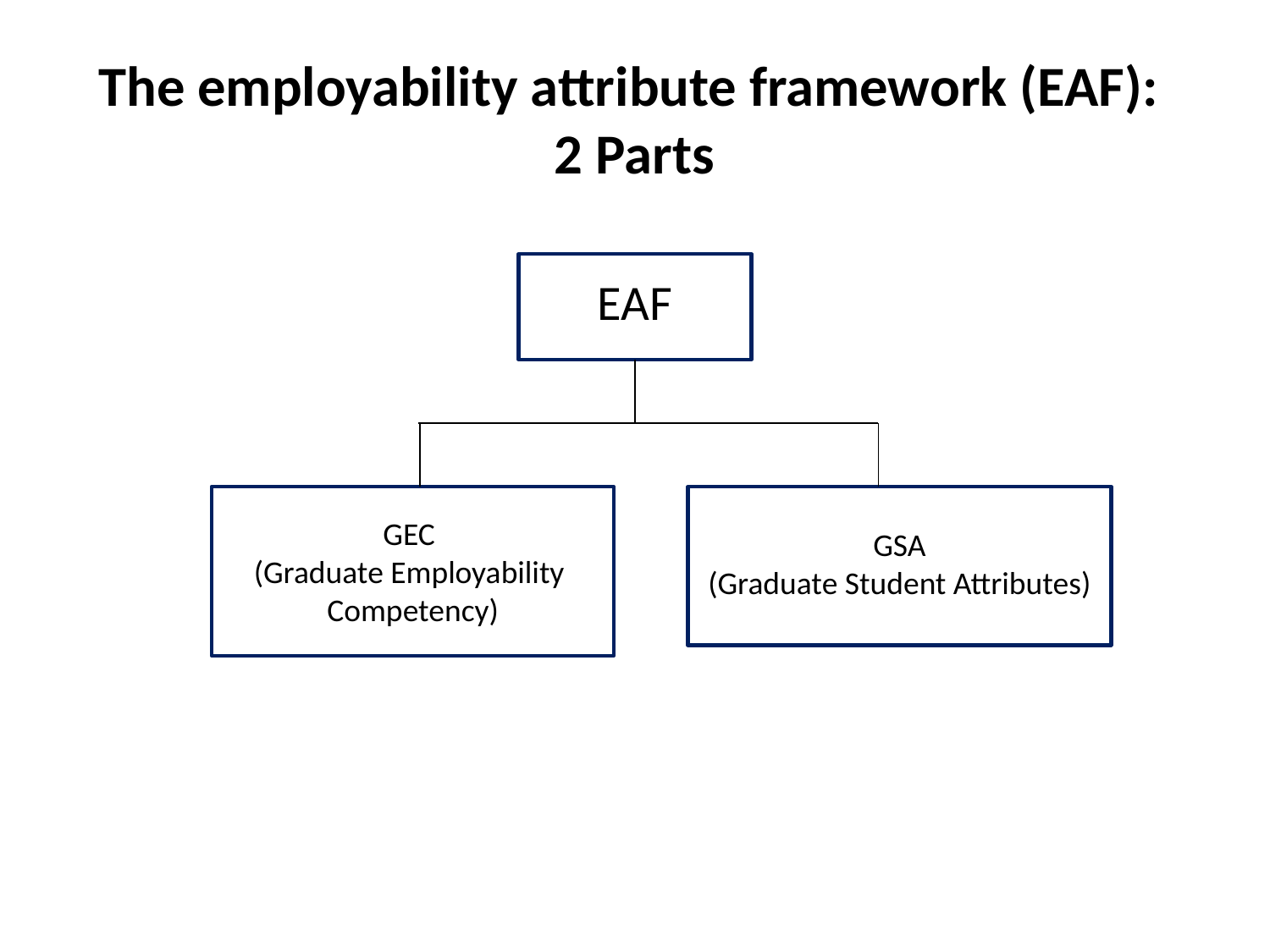

# The employability attribute framework (EAF): 2 Parts

EAF

GEC
(Graduate Employability  Competency)
GSA
(Graduate Student Attributes)